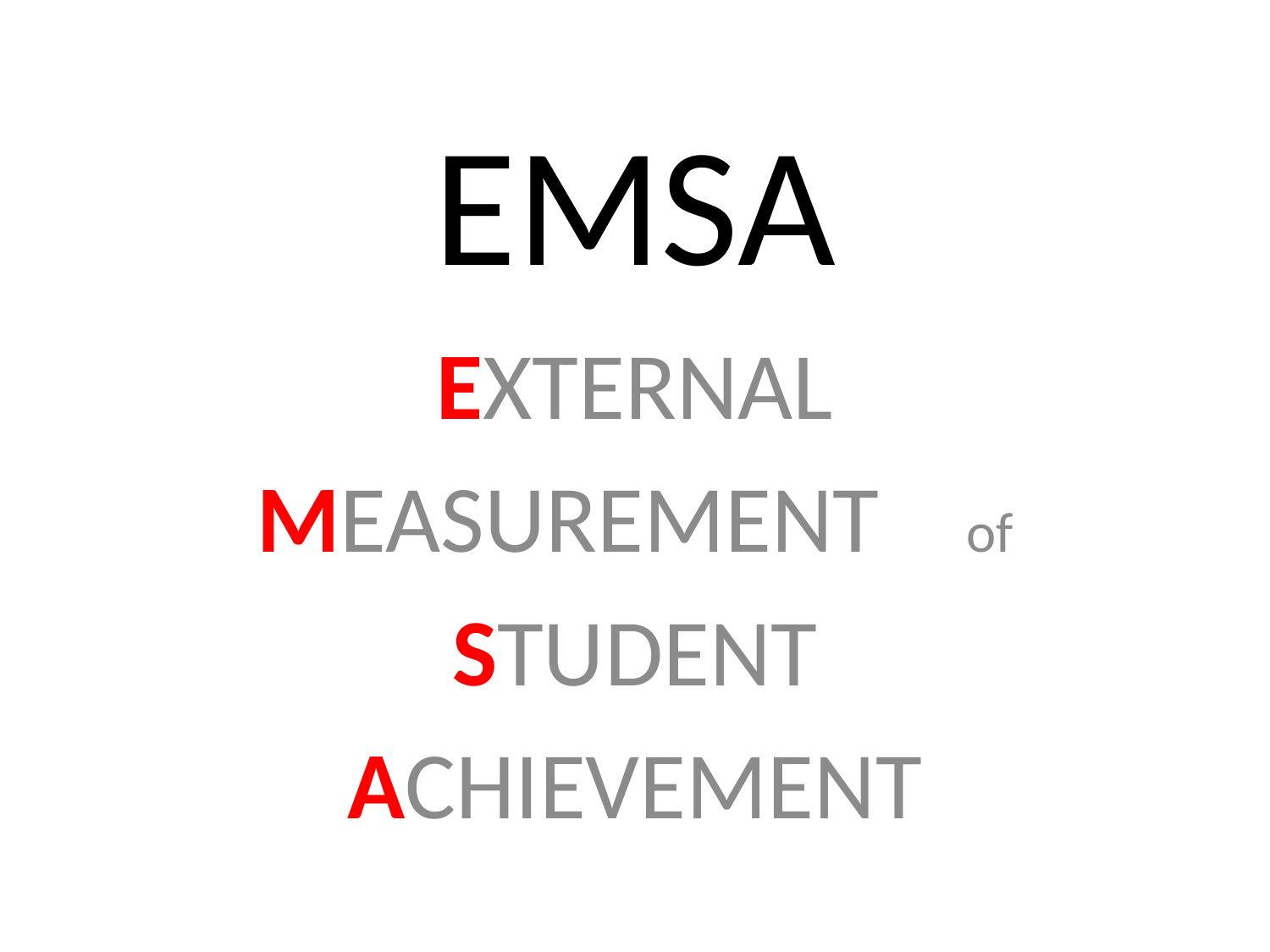

# EMSA
EXTERNAL
MEASUREMENT    of
STUDENT
ACHIEVEMENT